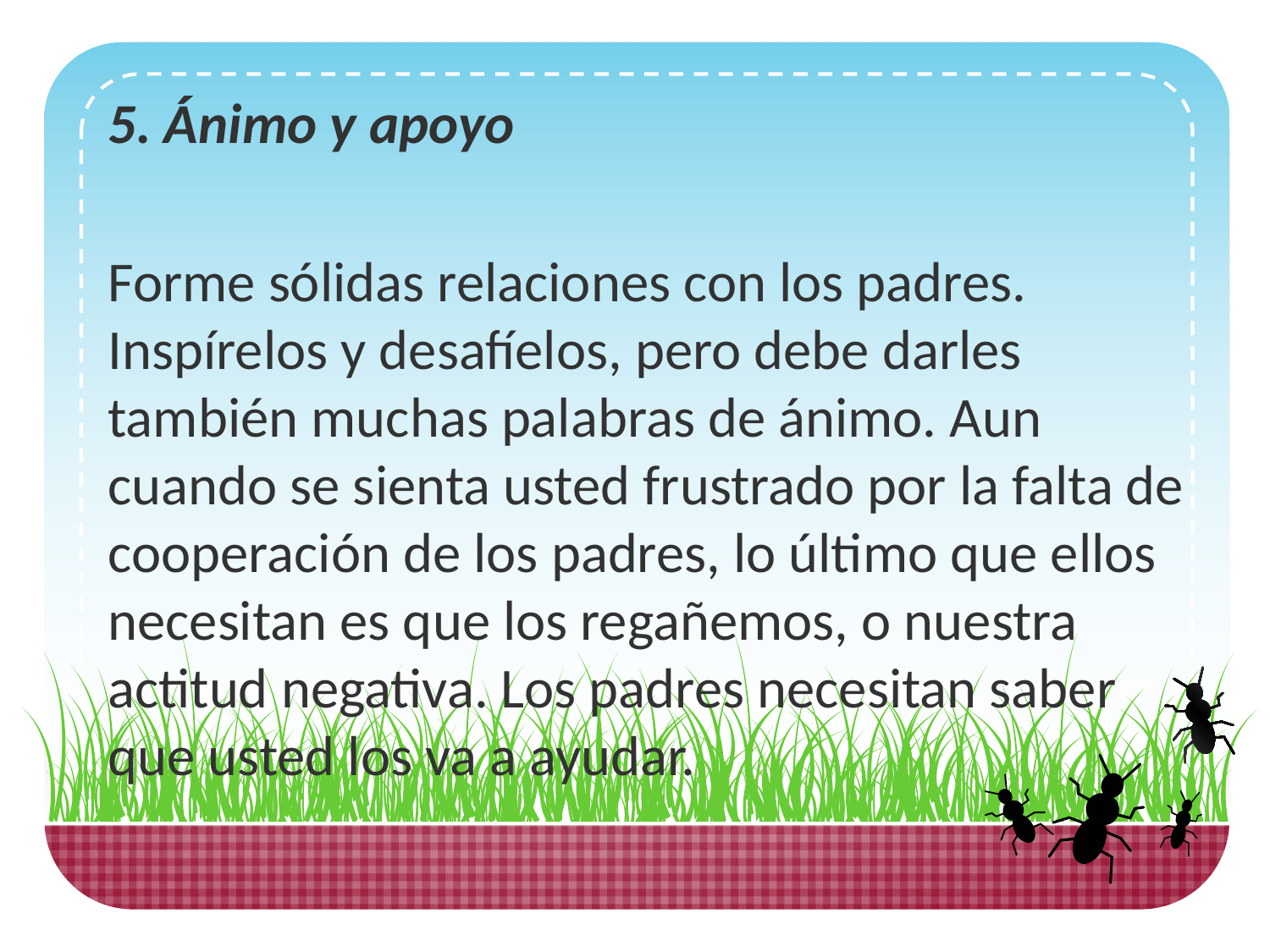

5. Ánimo y apoyo

Forme sólidas relaciones con los padres. Inspírelos y desafíelos, pero debe darles también muchas palabras de ánimo. Aun cuando se sienta usted frustrado por la falta de cooperación de los padres, lo último que ellos necesitan es que los regañemos, o nuestra actitud negativa. Los padres necesitan saber que usted los va a ayudar.